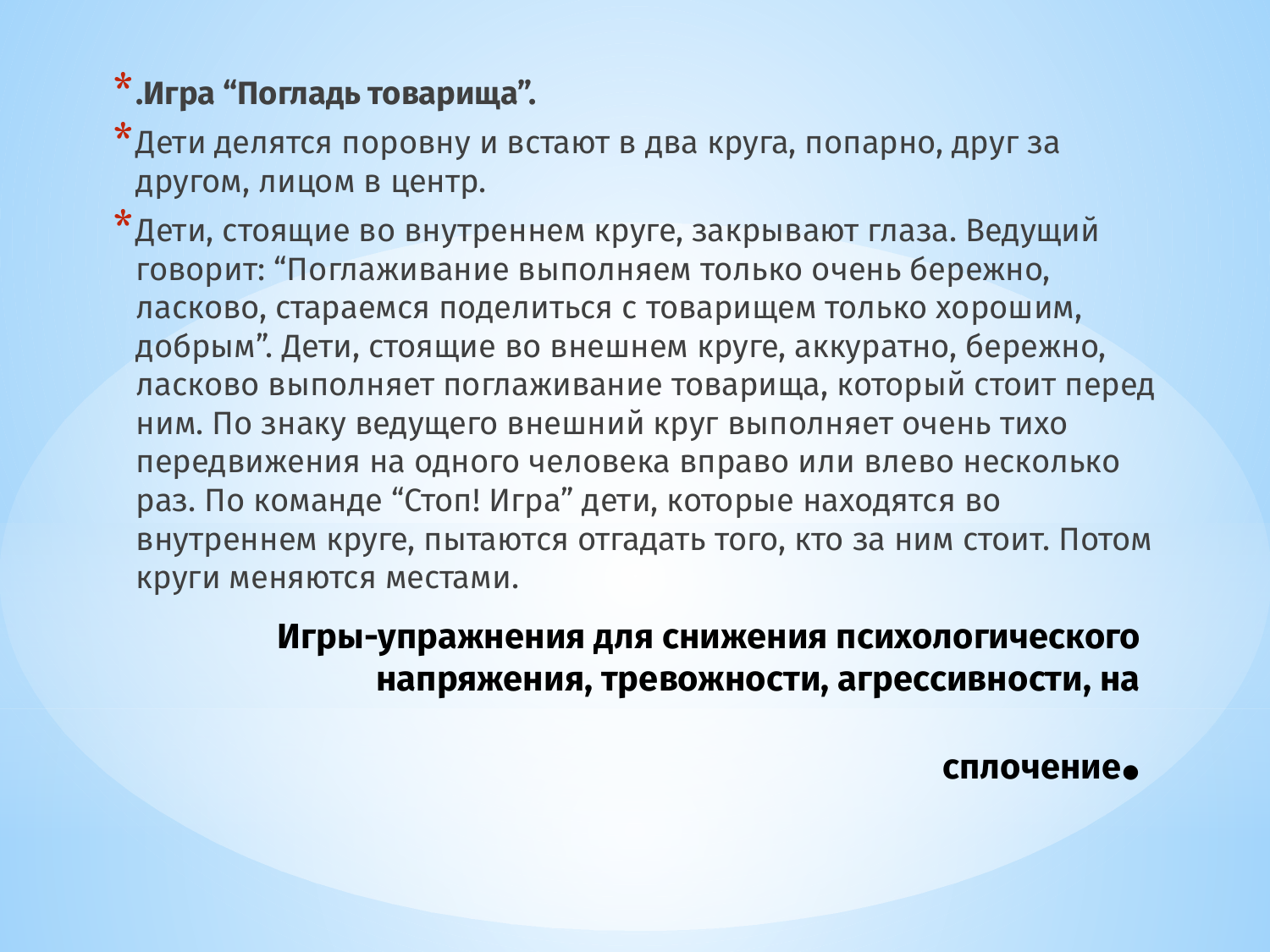

.Игра “Погладь товарища”.
Дети делятся поровну и встают в два круга, попарно, друг за другом, лицом в центр.
Дети, стоящие во внутреннем круге, закрывают глаза. Ведущий говорит: “Поглаживание выполняем только очень бережно, ласково, стараемся поделиться с товарищем только хорошим, добрым”. Дети, стоящие во внешнем круге, аккуратно, бережно, ласково выполняет поглаживание товарища, который стоит перед ним. По знаку ведущего внешний круг выполняет очень тихо передвижения на одного человека вправо или влево несколько раз. По команде “Стоп! Игра” дети, которые находятся во внутреннем круге, пытаются отгадать того, кто за ним стоит. Потом круги меняются местами.

# Игры-упражнения для снижения психологического напряжения, тревожности, агрессивности, на сплочение.